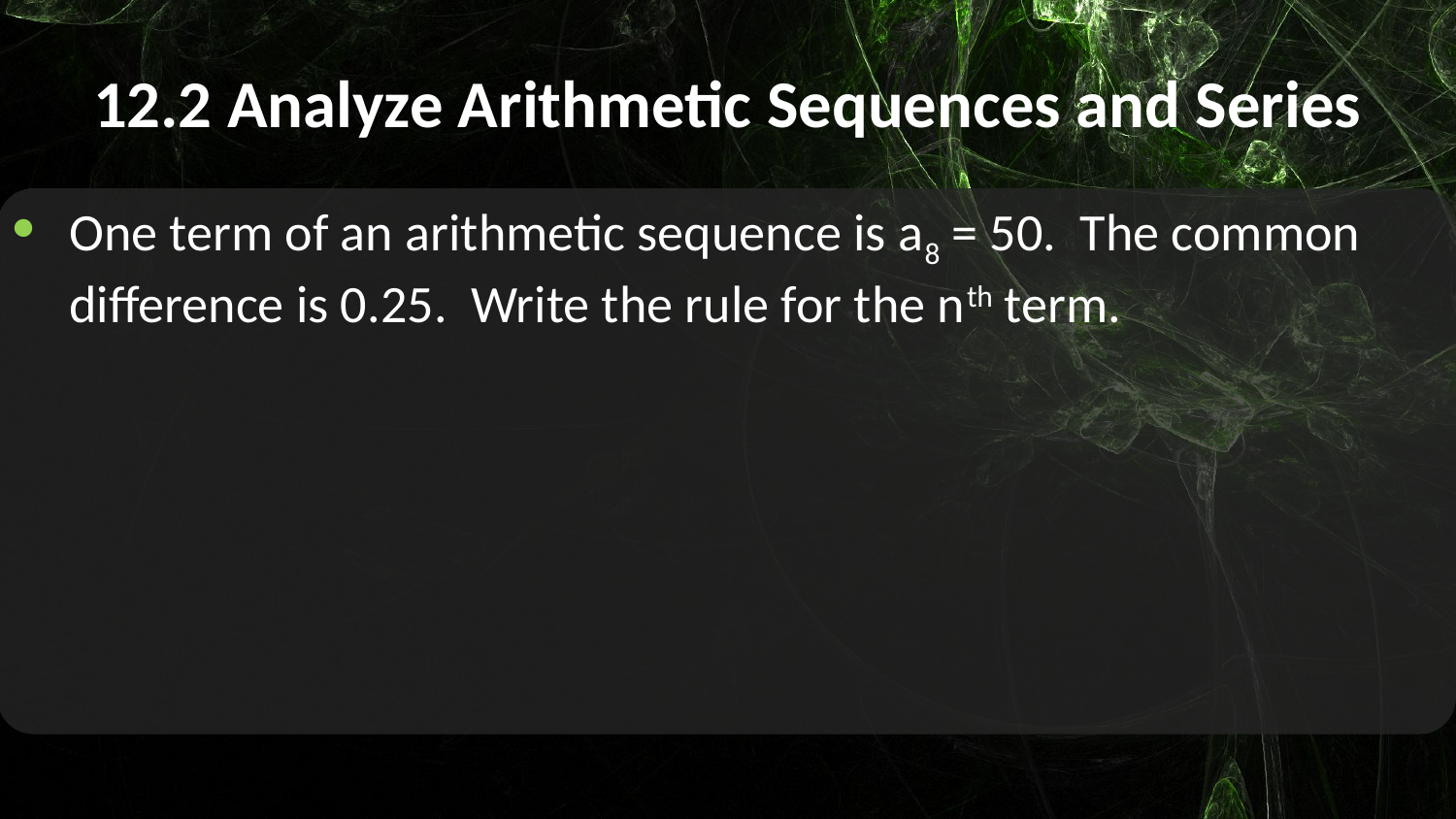

# 12.2 Analyze Arithmetic Sequences and Series
One term of an arithmetic sequence is a8 = 50.  The common difference is 0.25.  Write the rule for the nth term.